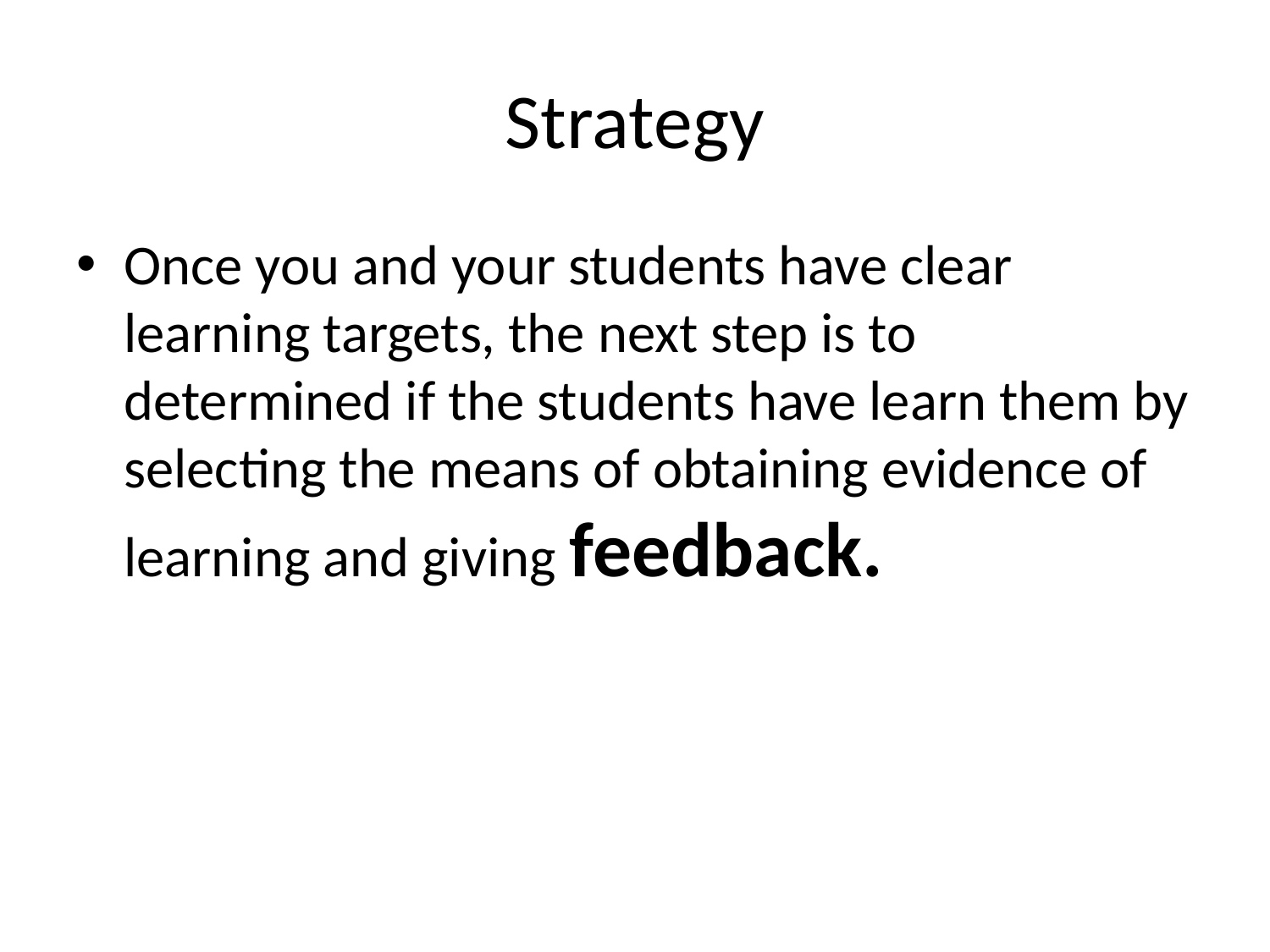

# Strategy
Once you and your students have clear learning targets, the next step is to determined if the students have learn them by selecting the means of obtaining evidence of learning and giving feedback.